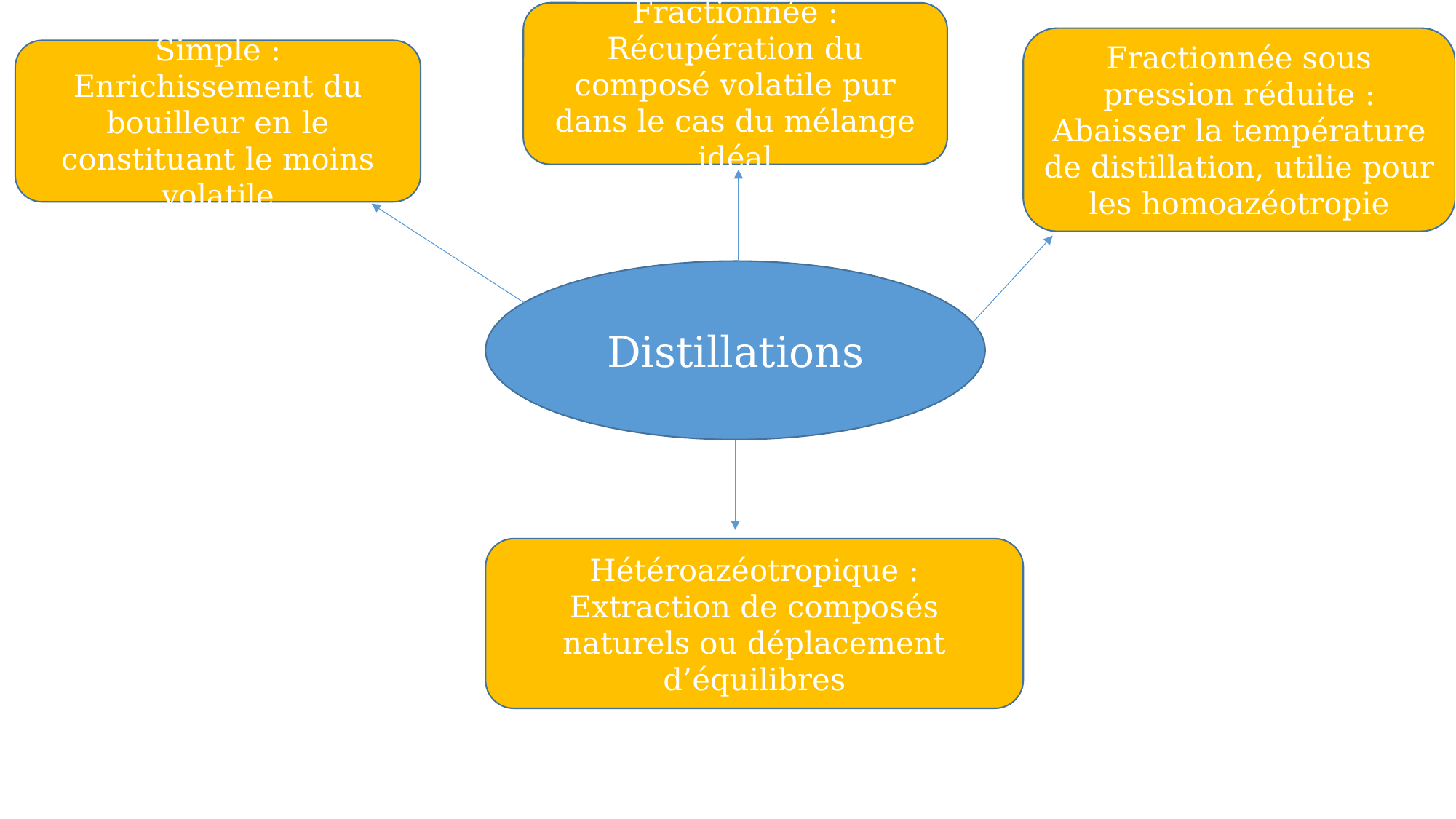

Fractionnée : Récupération du composé volatile pur dans le cas du mélange idéal
Fractionnée sous pression réduite : Abaisser la température de distillation, utilie pour les homoazéotropie
Simple : Enrichissement du bouilleur en le constituant le moins volatile
Distillations
Hétéroazéotropique : Extraction de composés naturels ou déplacement d’équilibres